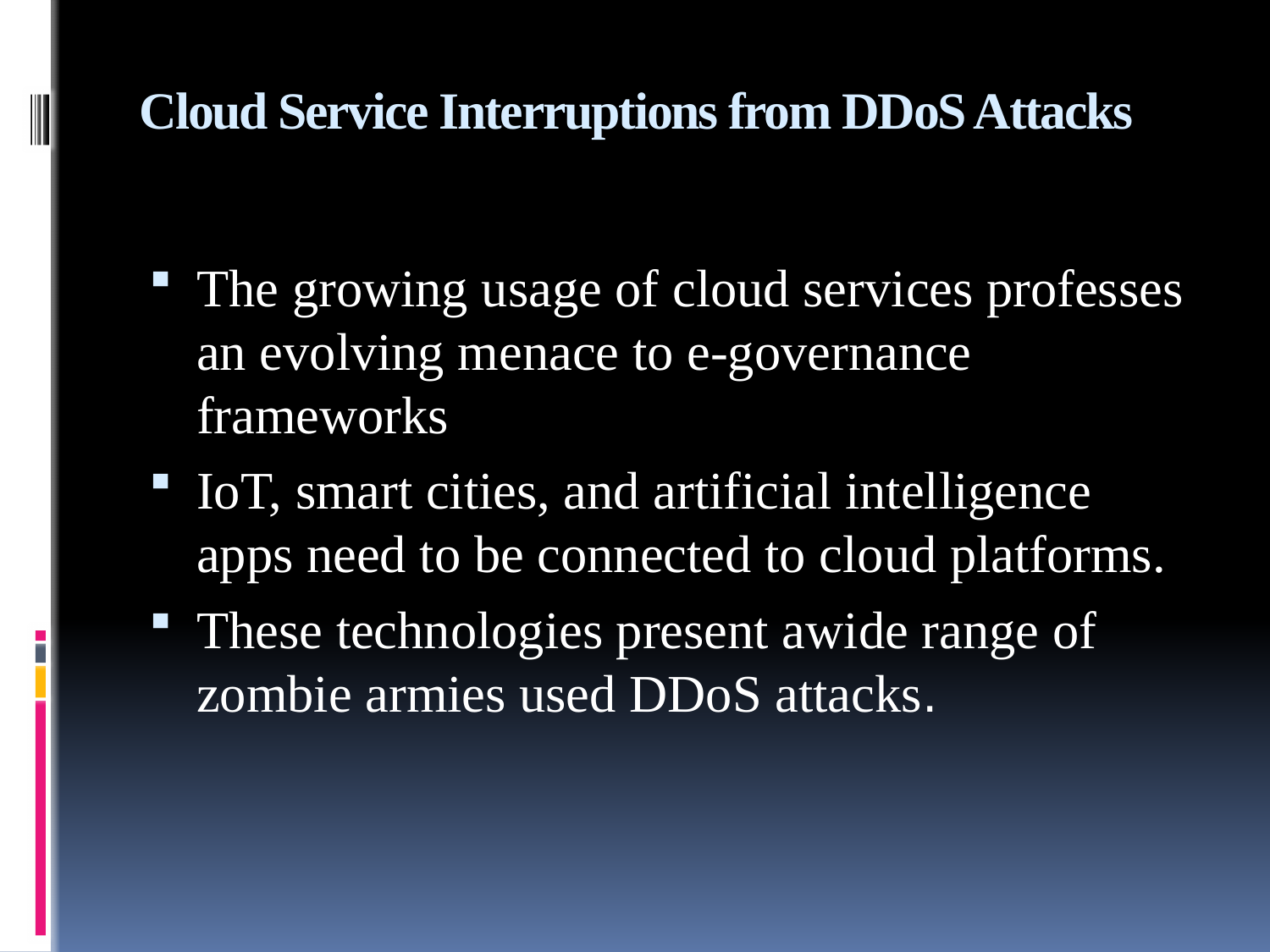

# Cloud Service Interruptions from DDoS Attacks
The growing usage of cloud services professes an evolving menace to e-governance frameworks
IoT, smart cities, and artificial intelligence apps need to be connected to cloud platforms.
These technologies present awide range of zombie armies used DDoS attacks.